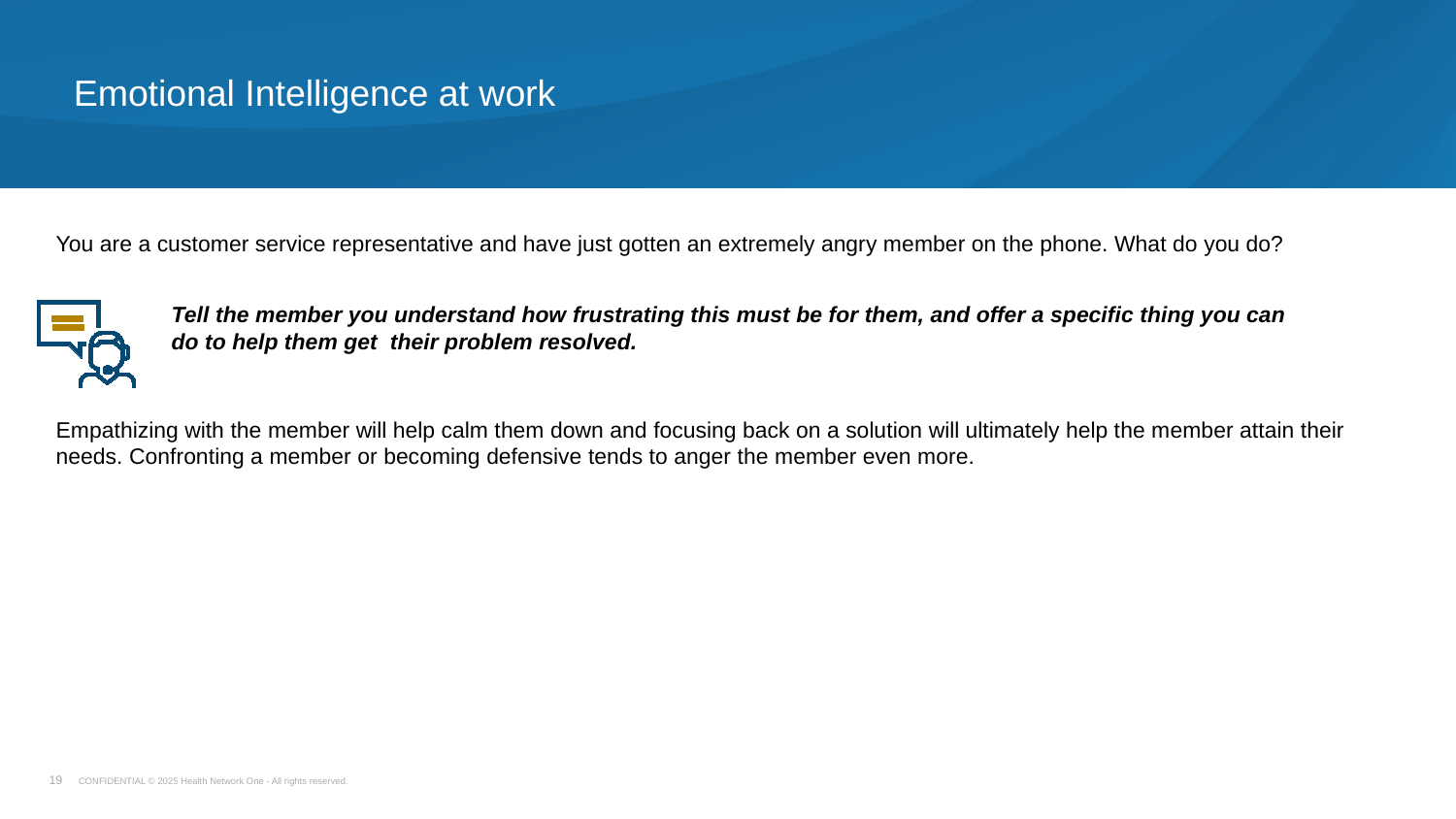

Emotional Intelligence at work
You are a customer service representative and have just gotten an extremely angry member on the phone. What do you do?

Empathizing with the member will help calm them down and focusing back on a solution will ultimately help the member attain their needs. Confronting a member or becoming defensive tends to anger the member even more.
Tell the member you understand how frustrating this must be for them, and offer a specific thing you can do to help them get  their problem resolved.

19